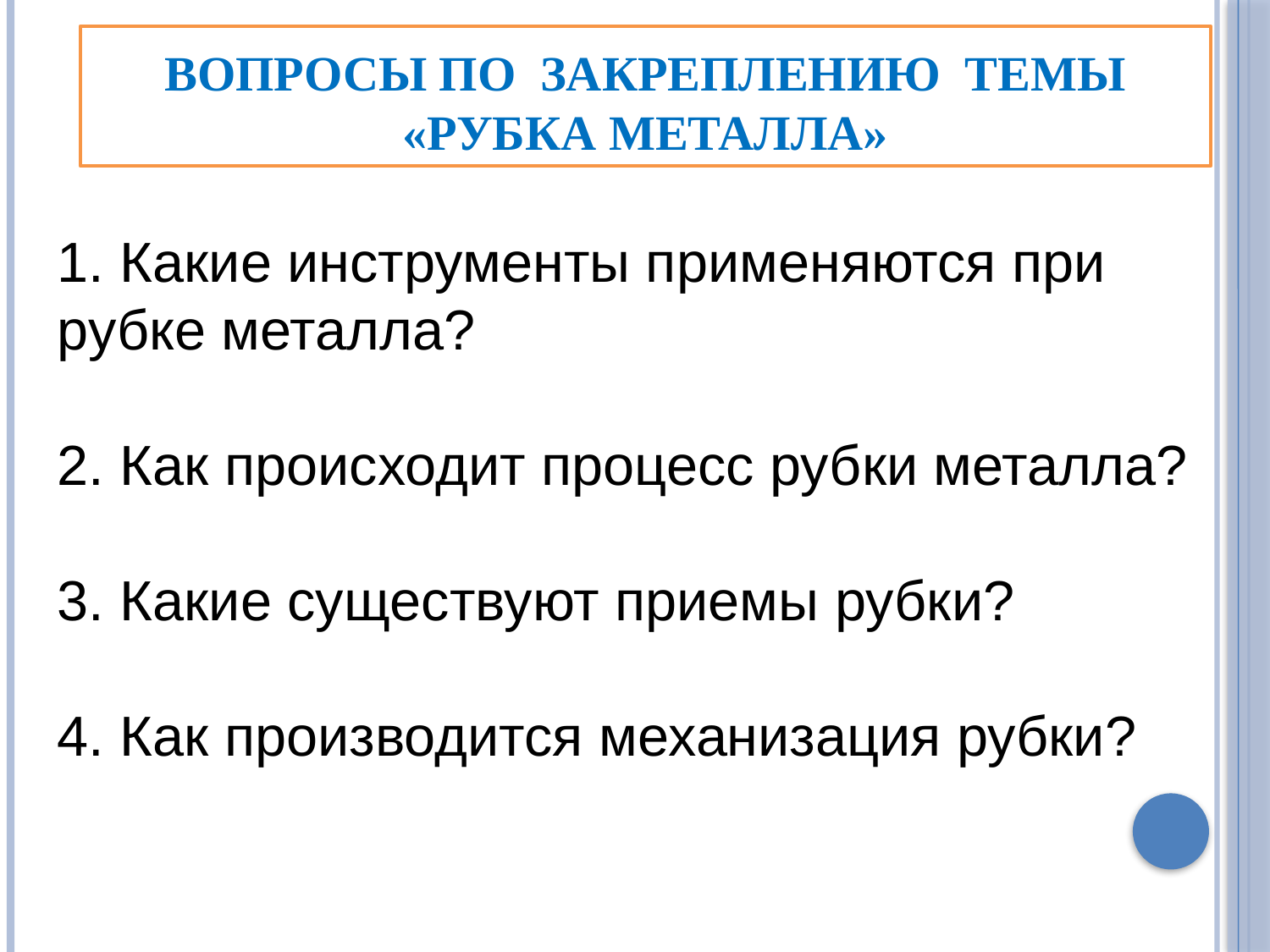

Вопросы по  закреплению  темы
«рубка металла»
1. Какие инструменты применяются при рубке металла?

2. Как происходит процесс рубки металла?

3. Какие существуют приемы рубки?

4. Как производится механизация рубки?